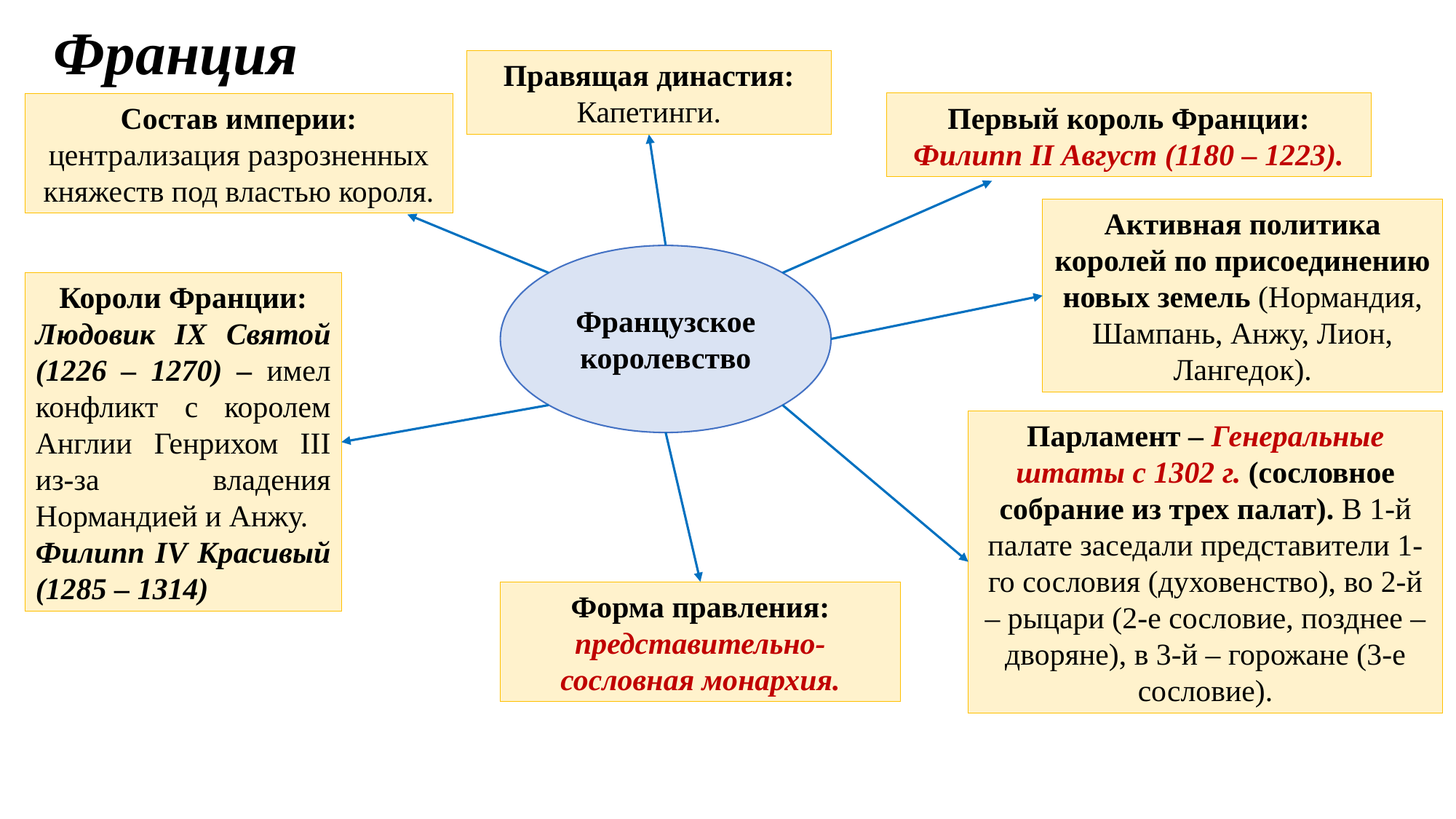

Франция
Правящая династия: Капетинги.
Состав империи: централизация разрозненных княжеств под властью короля.
Первый король Франции: Филипп II Август (1180 – 1223).
Активная политика королей по присоединению новых земель (Нормандия, Шампань, Анжу, Лион, Лангедок).

Короли Франции:
Людовик IX Святой (1226 – 1270) – имел конфликт с королем Англии Генрихом III из-за владения Нормандией и Анжу.
Филипп IV Красивый (1285 – 1314)
Французское королевство
Парламент – Генеральные штаты с 1302 г. (сословное собрание из трех палат). В 1-й палате заседали представители 1-го сословия (духовенство), во 2-й – рыцари (2-е сословие, позднее – дворяне), в 3-й – горожане (3-е сословие).
Форма правления: представительно-сословная монархия.